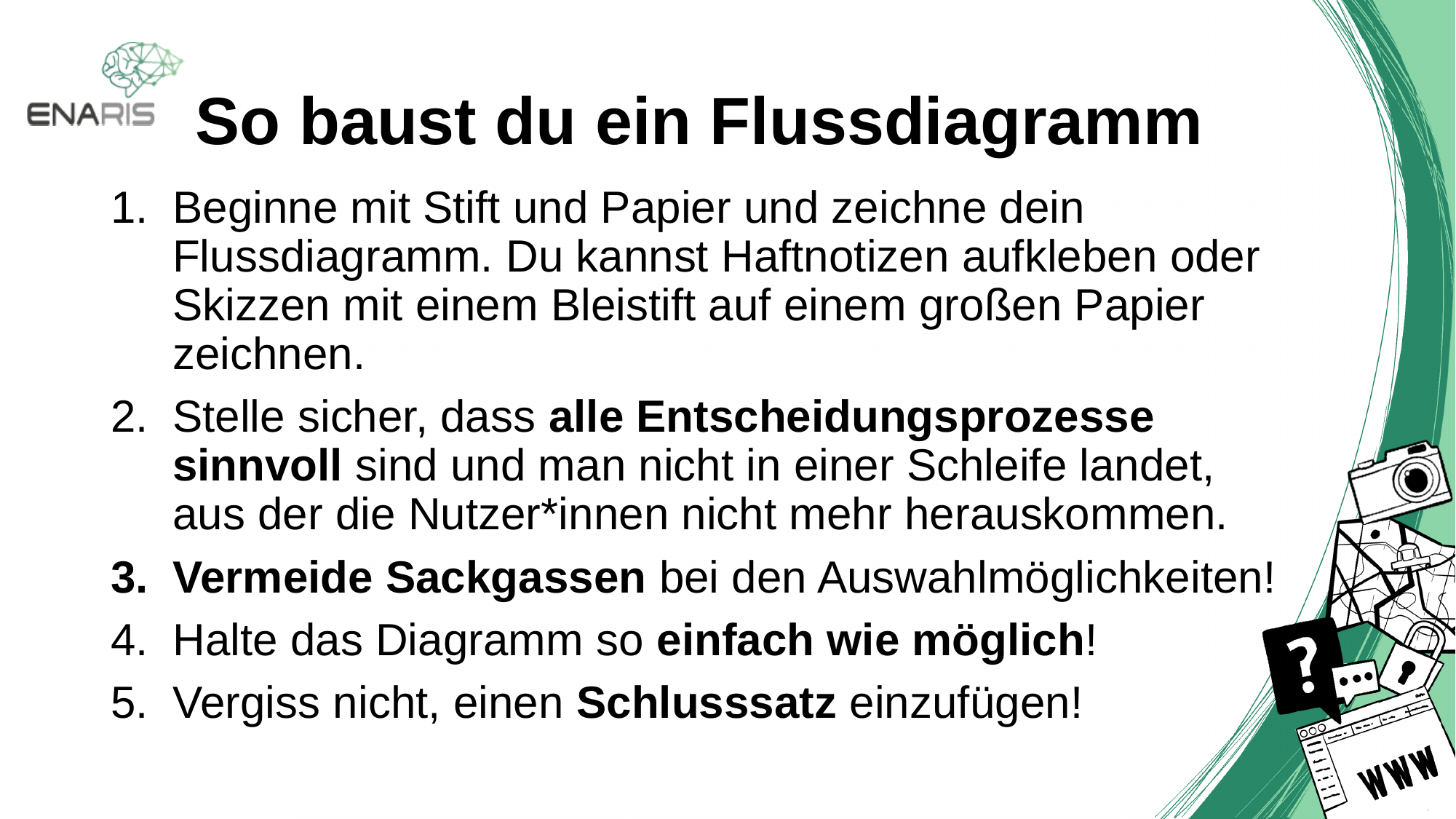

# So baust du ein Flussdiagramm
Beginne mit Stift und Papier und zeichne dein Flussdiagramm. Du kannst Haftnotizen aufkleben oder Skizzen mit einem Bleistift auf einem großen Papier zeichnen.
Stelle sicher, dass alle Entscheidungsprozesse sinnvoll sind und man nicht in einer Schleife landet, aus der die Nutzer*innen nicht mehr herauskommen.
Vermeide Sackgassen bei den Auswahlmöglichkeiten!
Halte das Diagramm so einfach wie möglich!
Vergiss nicht, einen Schlusssatz einzufügen!